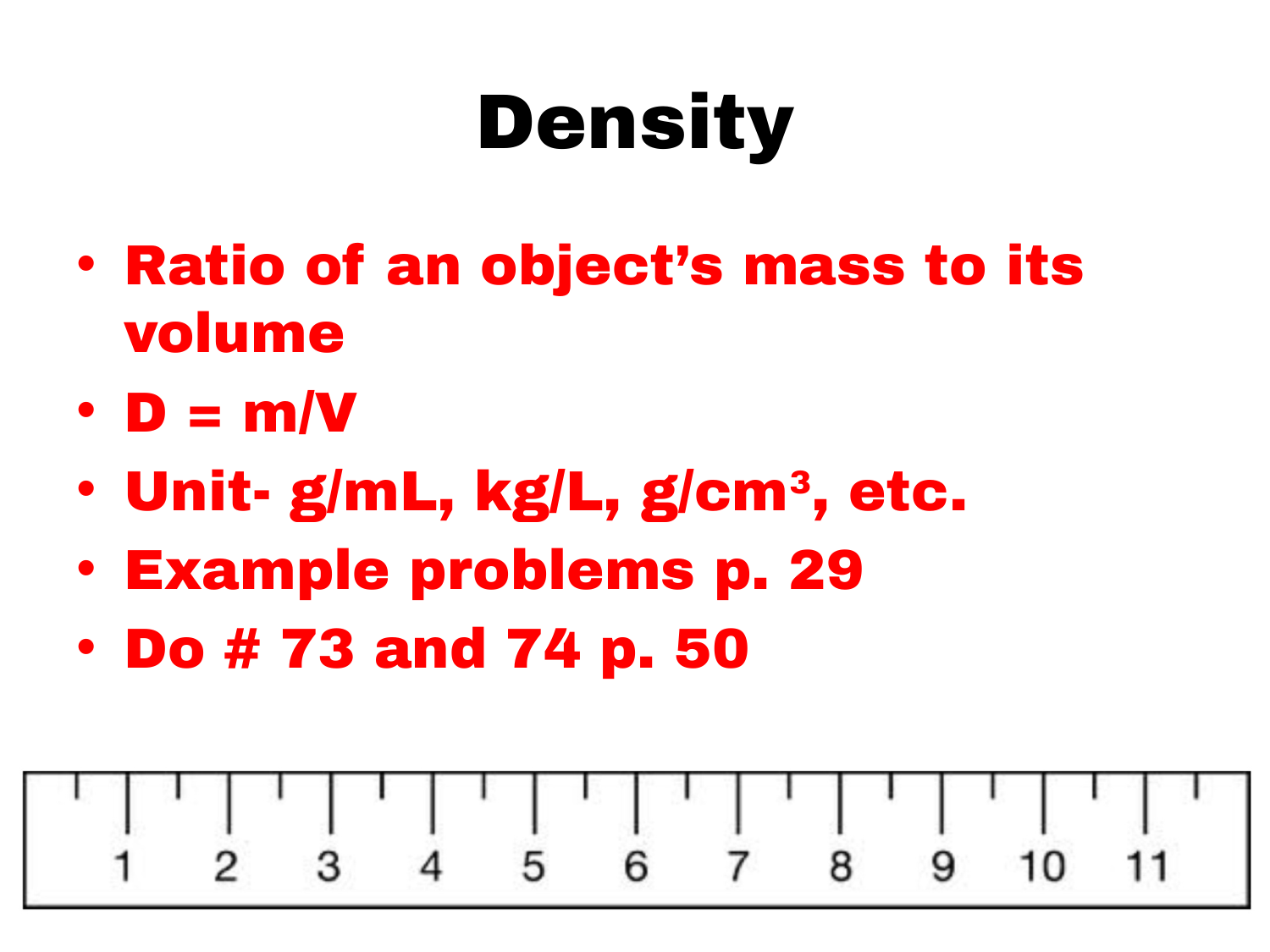

# Density
Ratio of an object’s mass to its volume
D = m/V
Unit- g/mL, kg/L, g/cm3, etc.
Example problems p. 29
Do # 73 and 74 p. 50